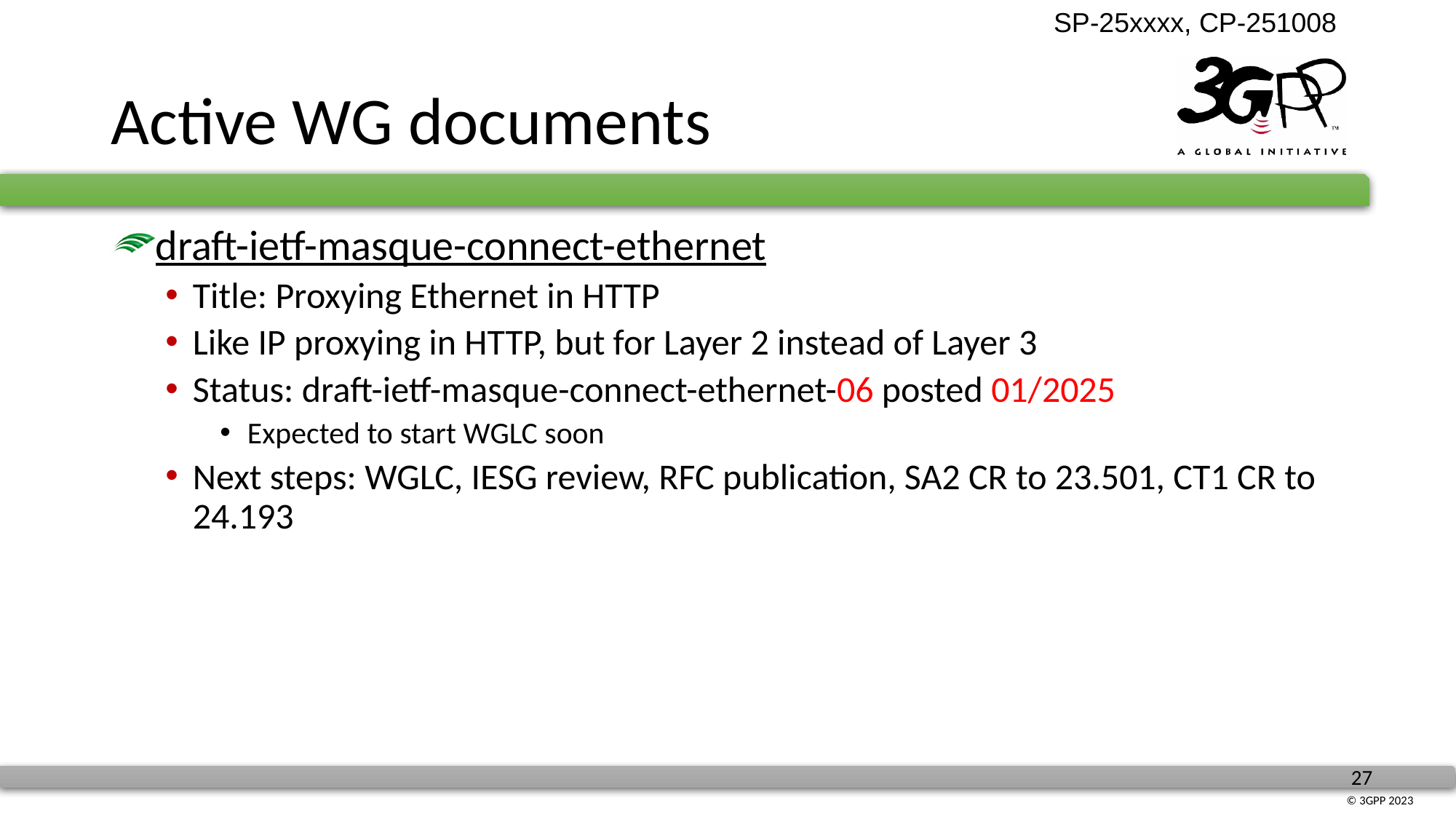

# Active WG documents
draft-ietf-masque-connect-ethernet
Title: Proxying Ethernet in HTTP
Like IP proxying in HTTP, but for Layer 2 instead of Layer 3
Status: draft-ietf-masque-connect-ethernet-06 posted 01/2025
Expected to start WGLC soon
Next steps: WGLC, IESG review, RFC publication, SA2 CR to 23.501, CT1 CR to 24.193